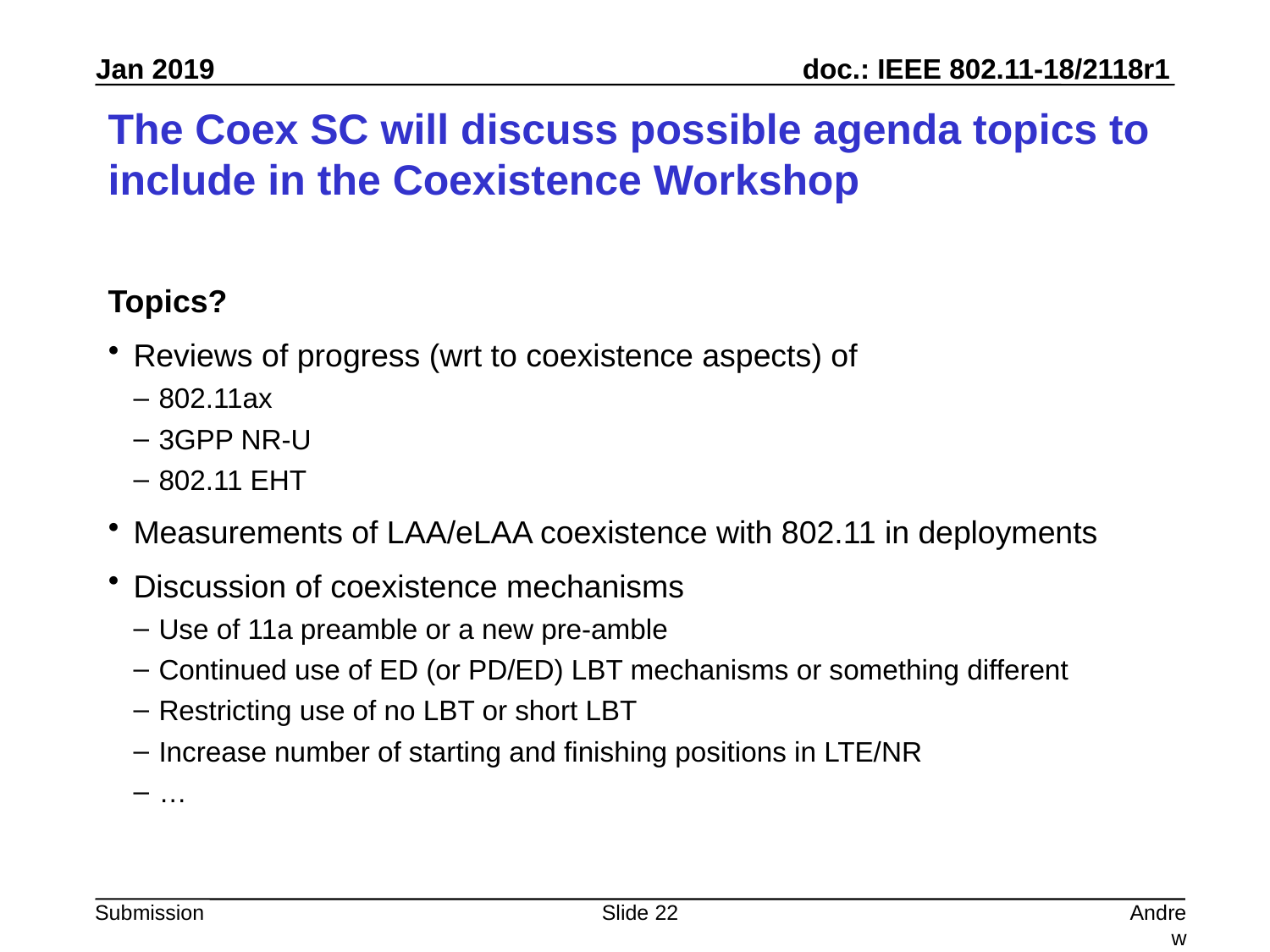

# The Coex SC will discuss possible agenda topics to include in the Coexistence Workshop
Topics?
Reviews of progress (wrt to coexistence aspects) of
802.11ax
3GPP NR-U
802.11 EHT
Measurements of LAA/eLAA coexistence with 802.11 in deployments
Discussion of coexistence mechanisms
Use of 11a preamble or a new pre-amble
Continued use of ED (or PD/ED) LBT mechanisms or something different
Restricting use of no LBT or short LBT
Increase number of starting and finishing positions in LTE/NR
…

Slide 22
Andrew Myles, Cisco